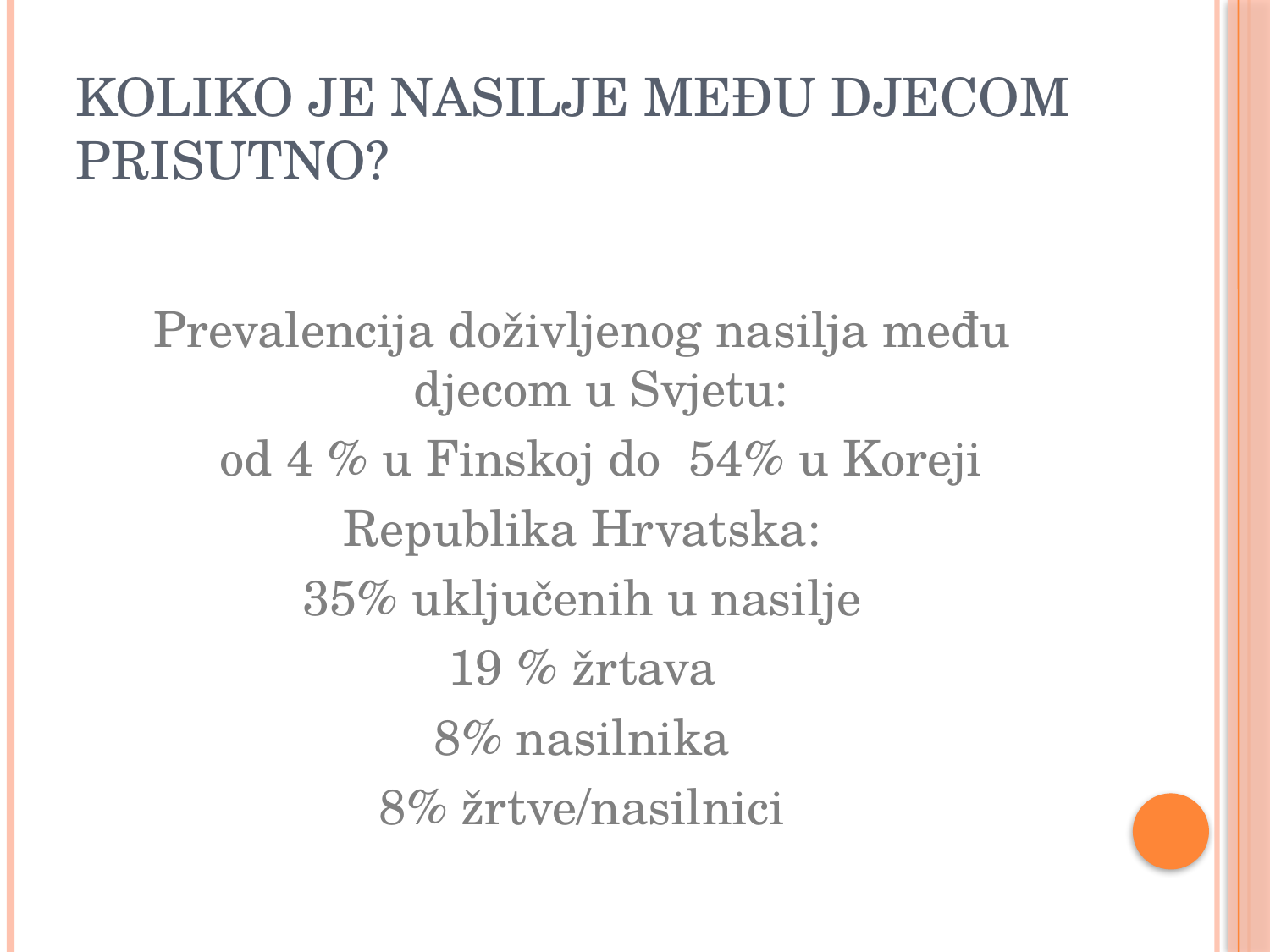

# Koliko je nasilje među djecom prisutno?

Prevalencija doživljenog nasilja među djecom u Svjetu:
	od 4 % u Finskoj do  54% u Koreji
Republika Hrvatska:
35% uključenih u nasilje
19 % žrtava
8% nasilnika
8% žrtve/nasilnici